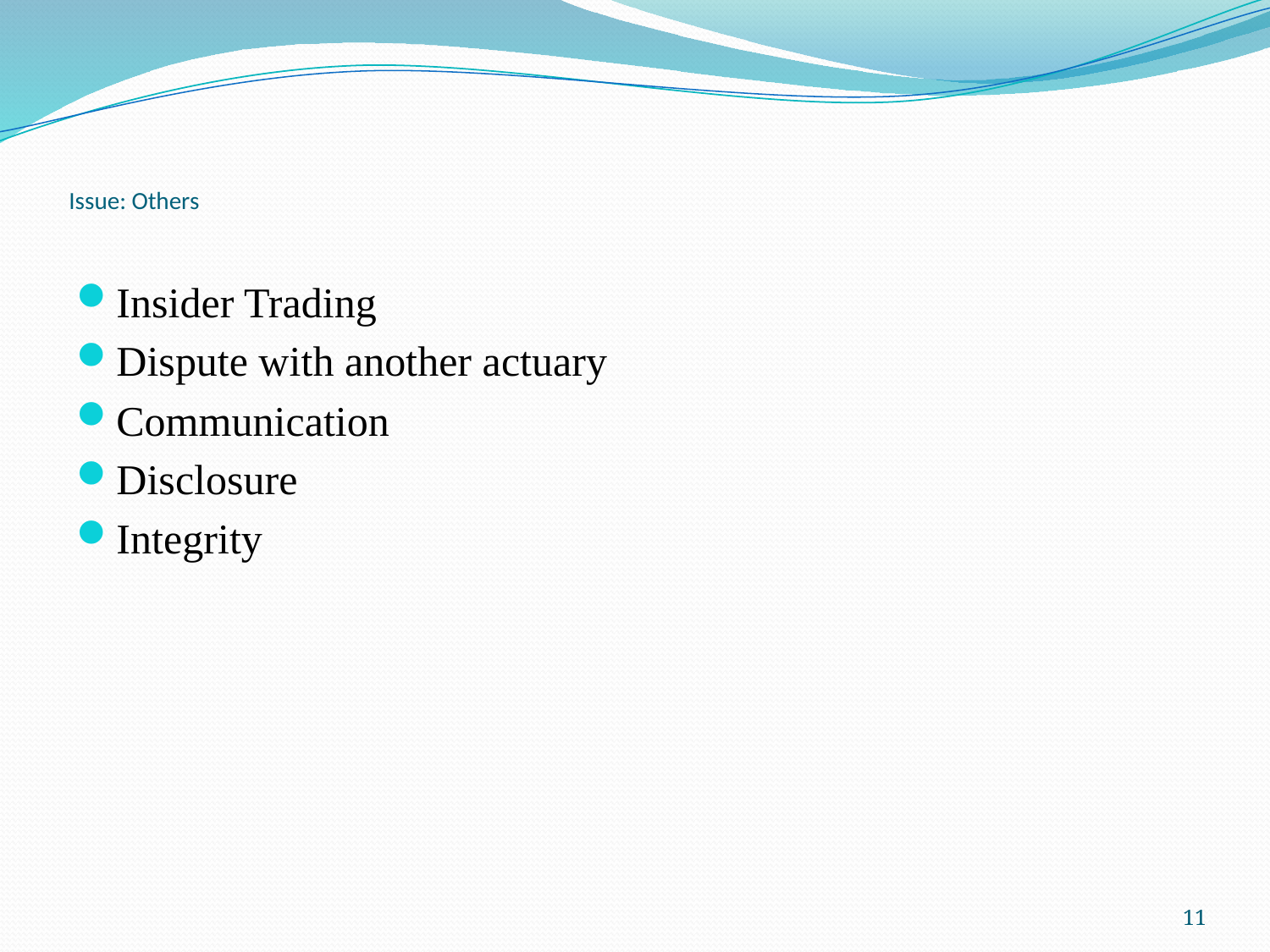

# Issue: Others
Insider Trading
Dispute with another actuary
Communication
Disclosure
Integrity
11